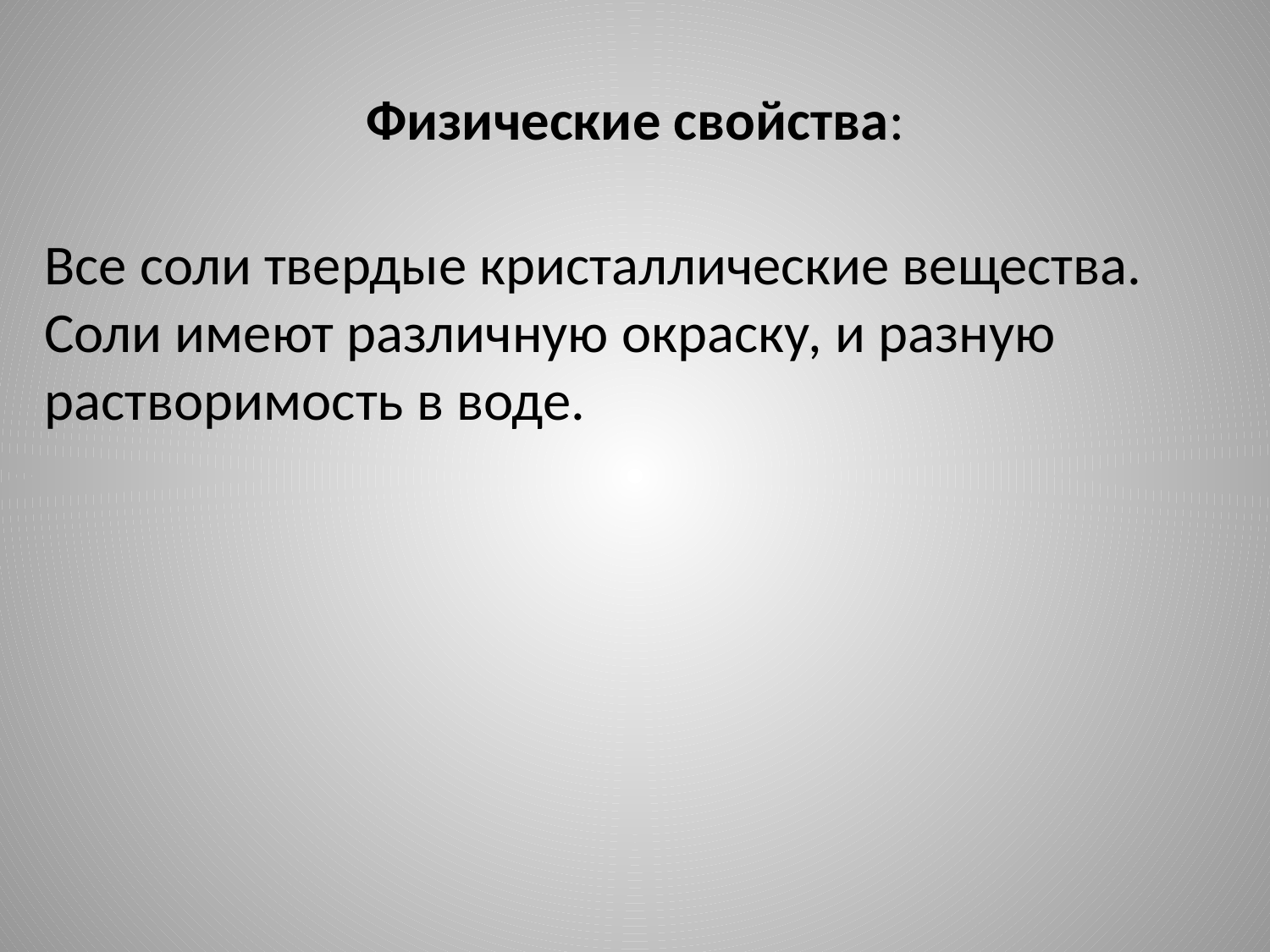

# Физические свойства:
Все соли твердые кристаллические вещества. Соли имеют различную окраску, и разную  растворимость в воде.